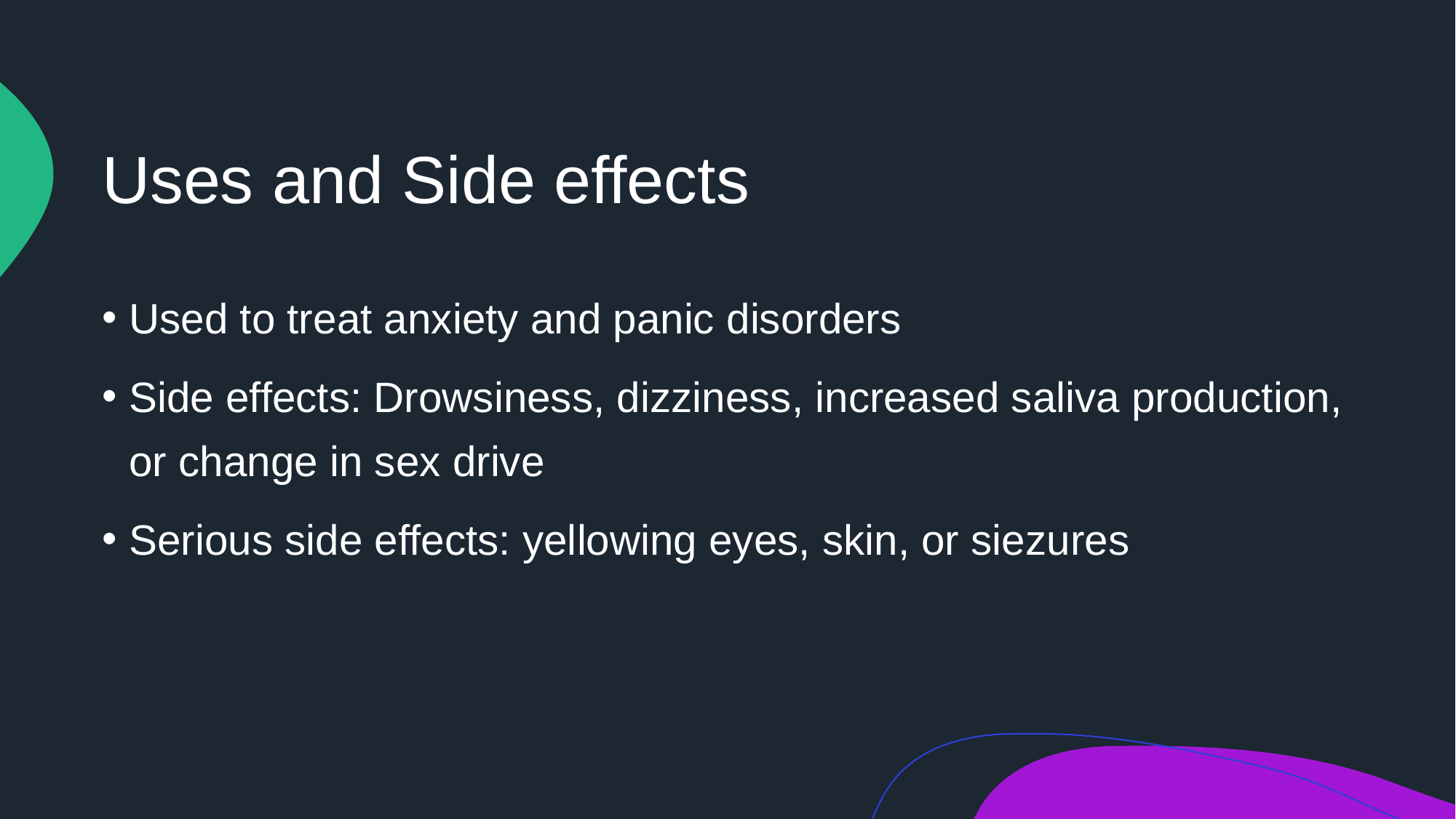

# Uses and Side effects
Used to treat anxiety and panic disorders
Side effects: Drowsiness, dizziness, increased saliva production, or change in sex drive
Serious side effects: yellowing eyes, skin, or siezures